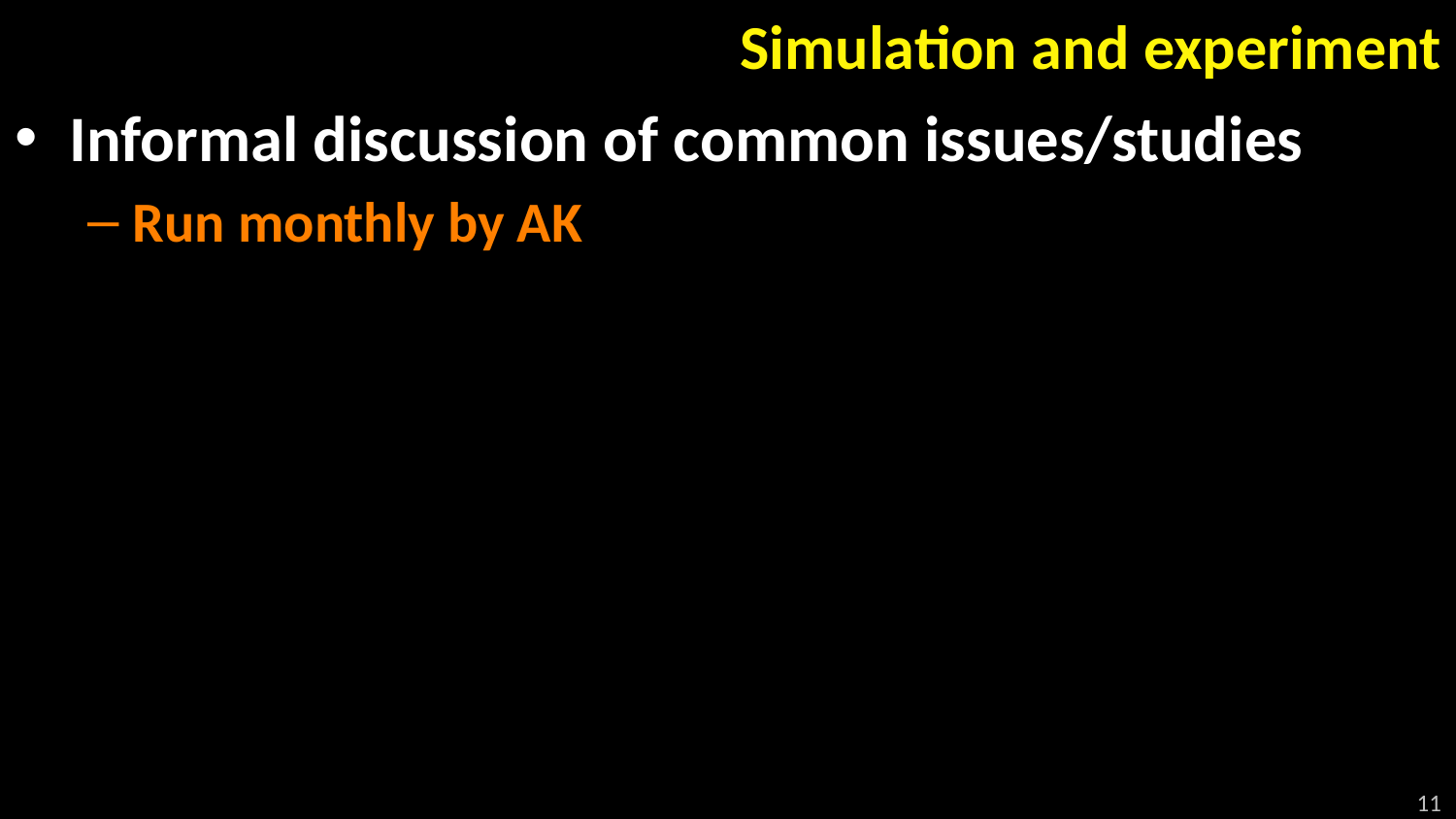

# Simulation and experiment
Informal discussion of common issues/studies
Run monthly by AK
11